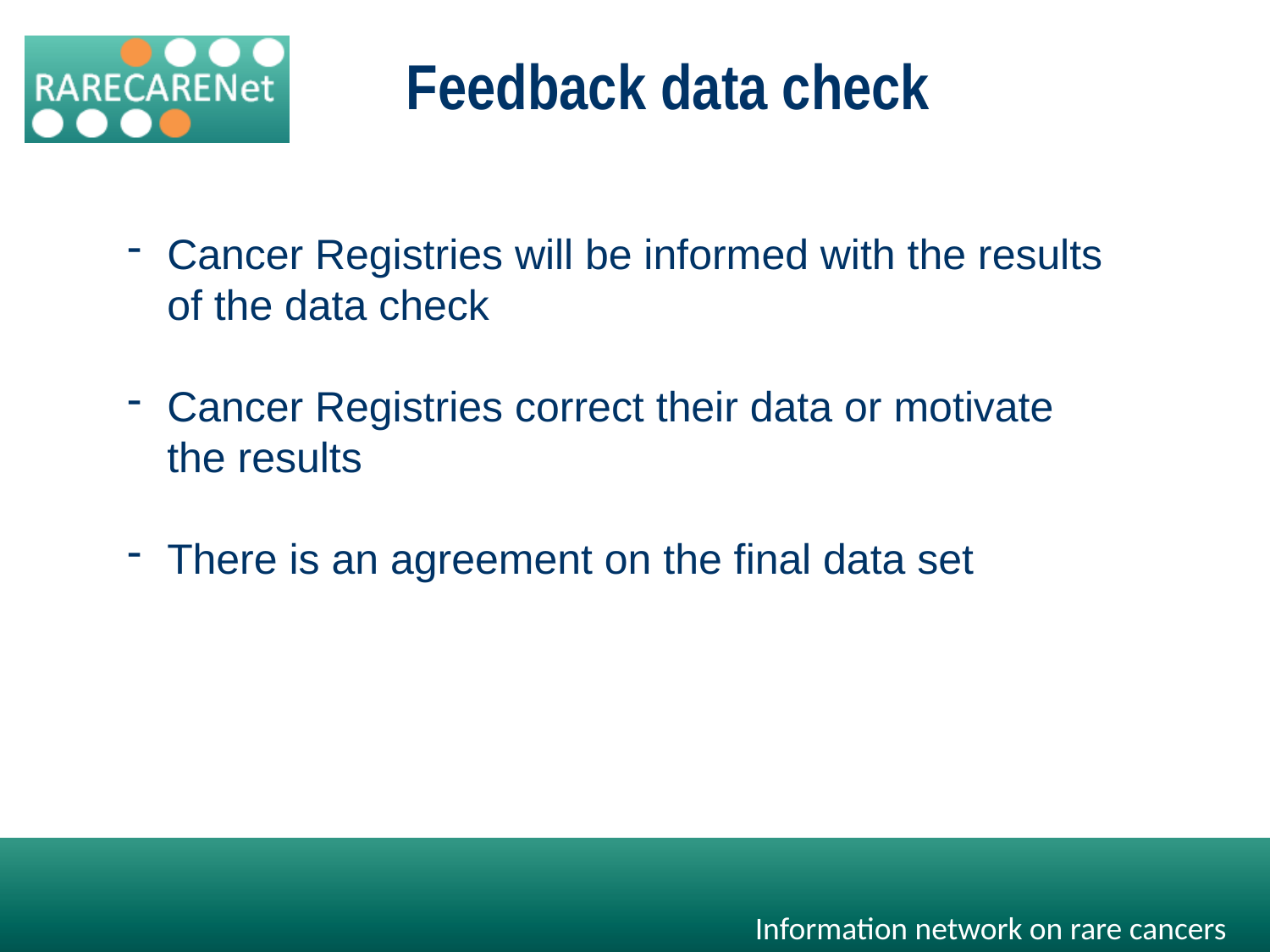

Feedback data check
Cancer Registries will be informed with the results of the data check

Cancer Registries correct their data or motivate the results

There is an agreement on the final data set